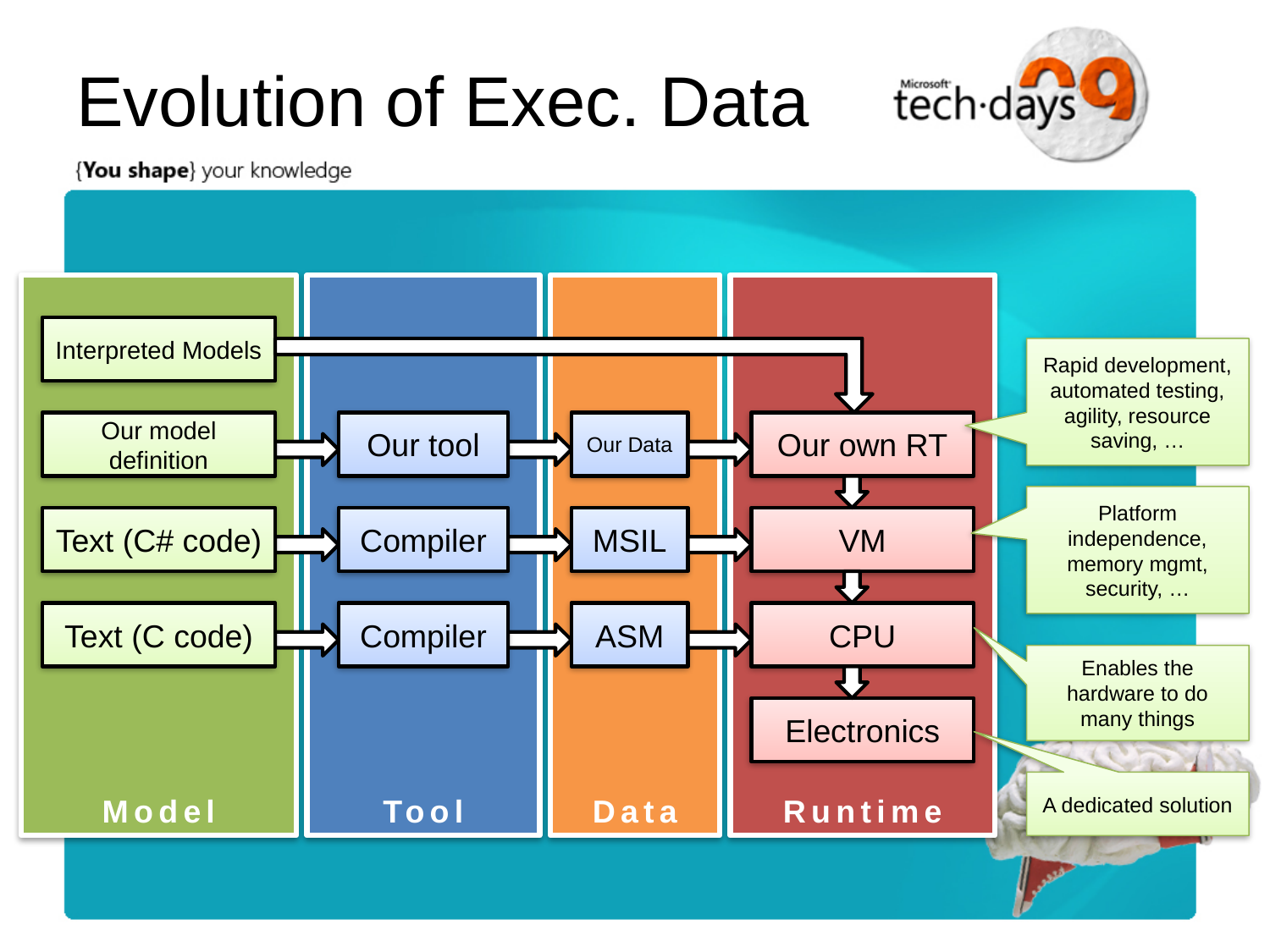

# Evolution of Exec. Data
Model
Tool
Data
Runtime
Interpreted Models

Rapid development, automated testing, agility, resource saving, …
Our model definition
Our tool
Our Data
Our own RT

Platform independence, memory mgmt, security, …
Text (C# code)
Compiler
MSIL
VM

Text (C code)
Compiler
ASM
CPU

Enables the hardware to do many things

Electronics
A dedicated solution